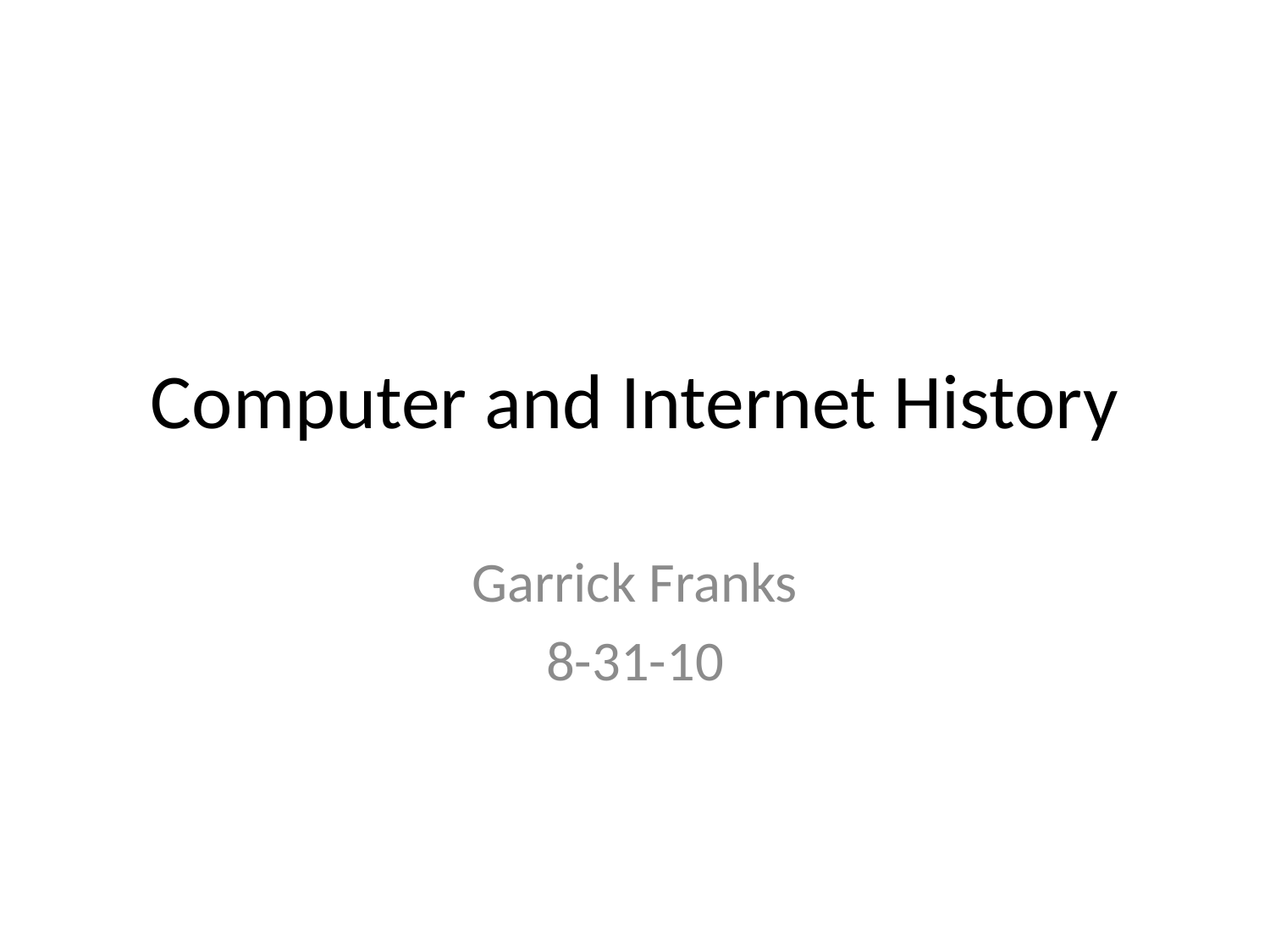

# Computer and Internet History
Garrick Franks
8-31-10